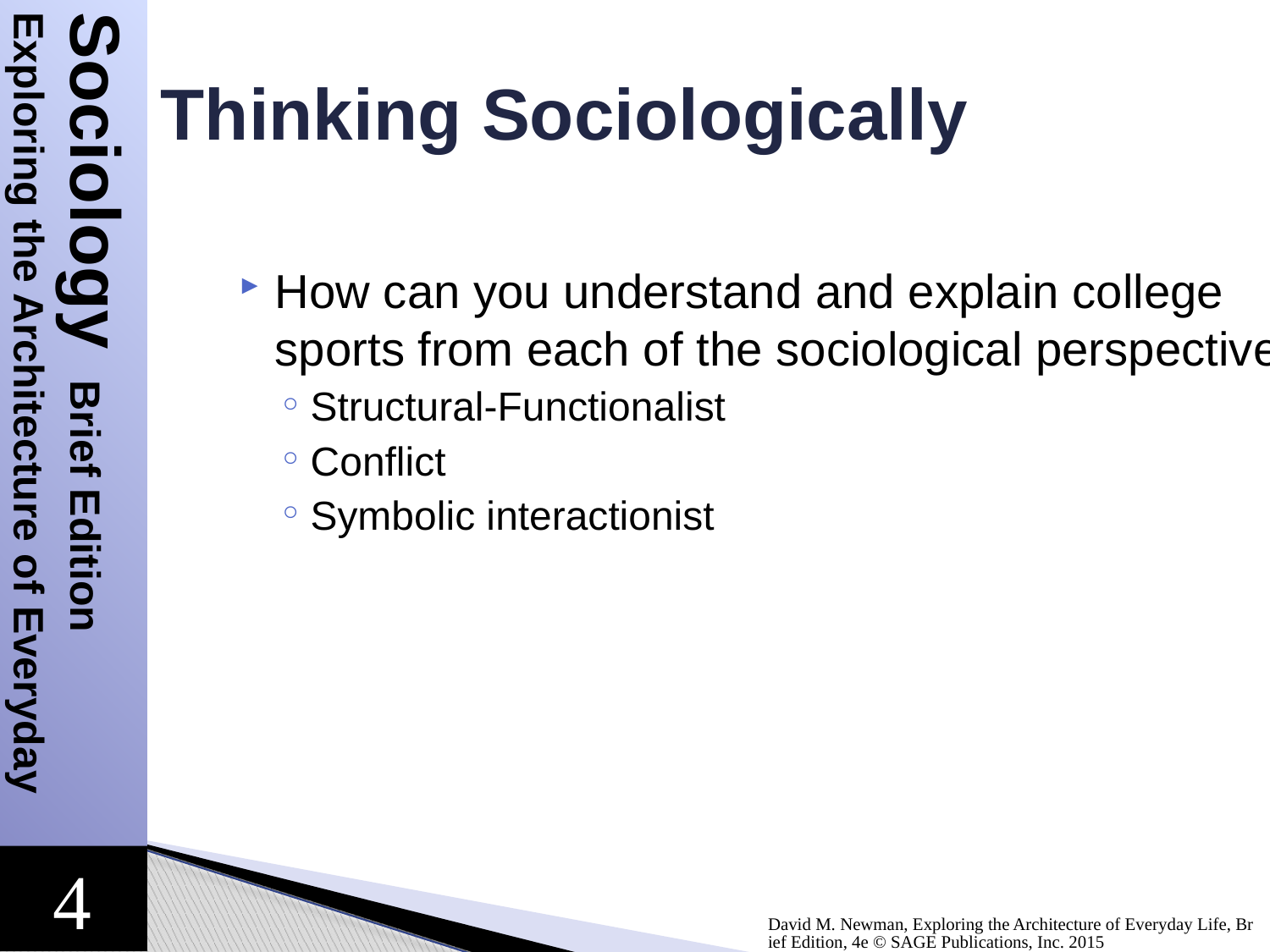

# Thinking Sociologically

How can you understand and explain college sports from each of the sociological perspectives?
Structural-Functionalist
Conflict
Symbolic interactionist
David M. Newman, Exploring the Architecture of Everyday Life, Brief Edition, 4e © SAGE Publications, Inc. 2015